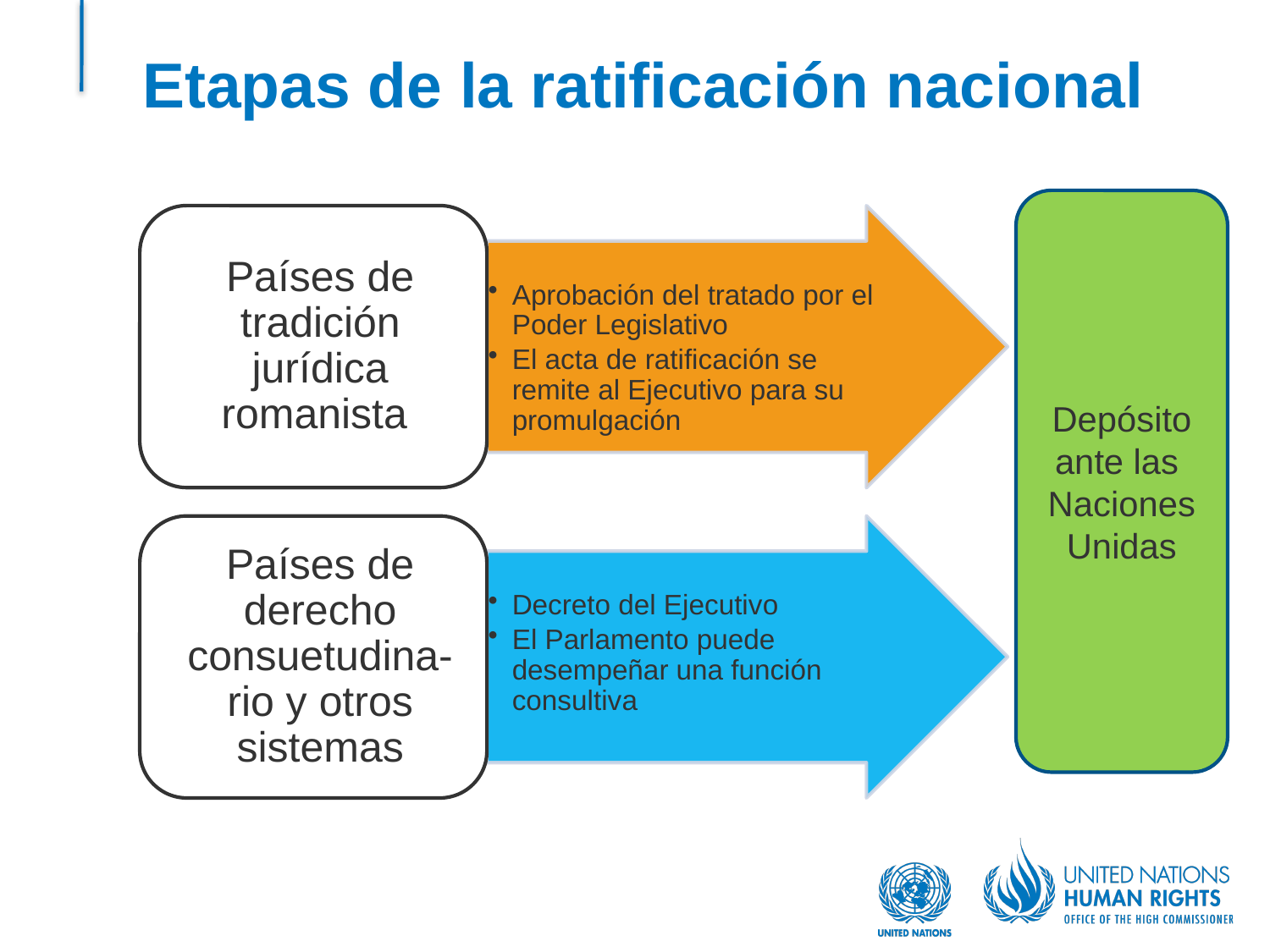

# Etapas de la ratificación nacional
Depósito ante las  Naciones Unidas

Aprobación del tratado por el Poder Legislativo
El acta de ratificación se remite al Ejecutivo para su promulgación
Países de tradición jurídica romanista

Decreto del Ejecutivo
El Parlamento puede desempeñar una función consultiva
Países de derecho consuetudina-rio y otros sistemas